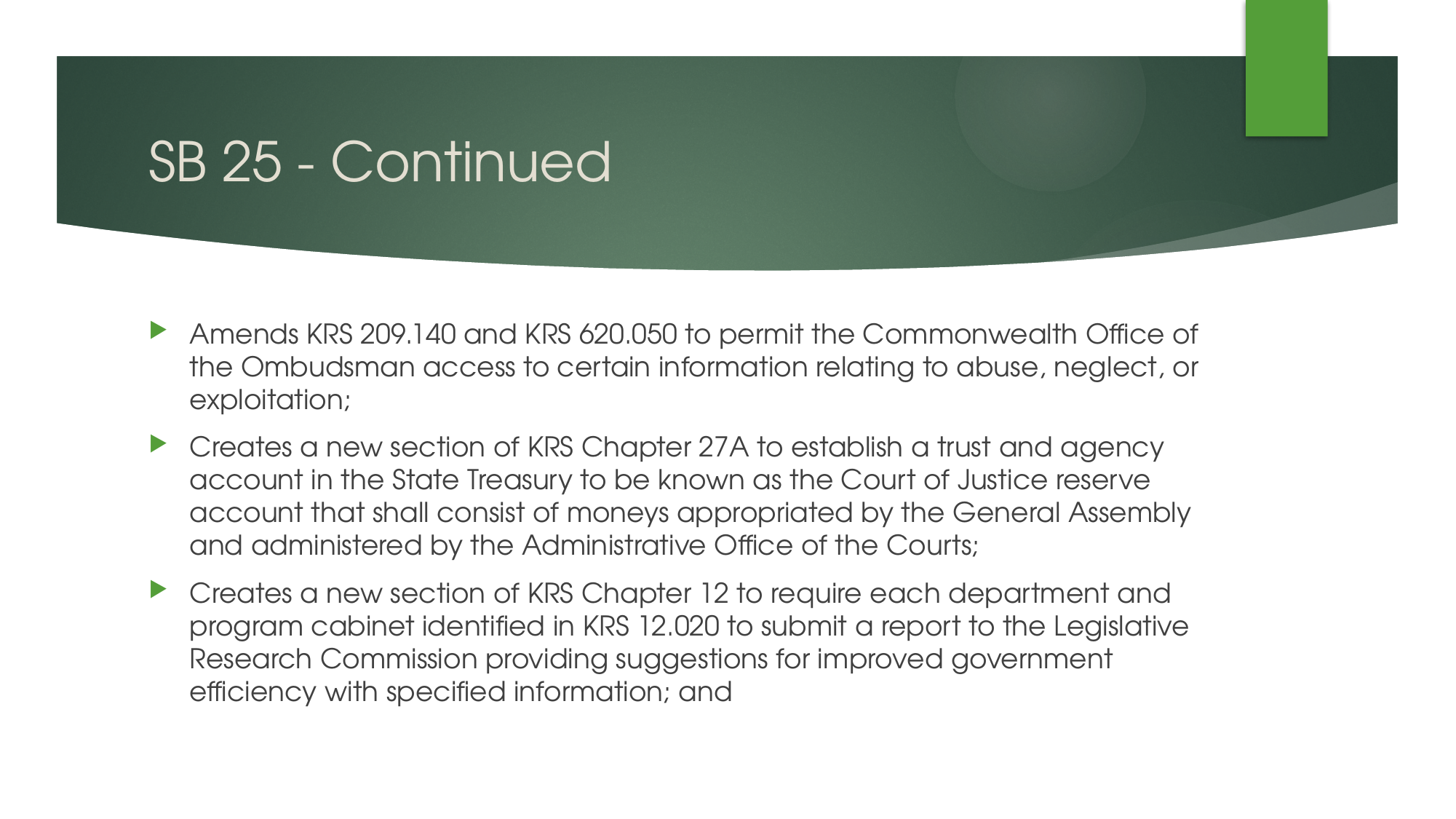

# SB 25 - Continued
Amends KRS 209.140 and KRS 620.050 to permit the Commonwealth Office of the Ombudsman access to certain information relating to abuse, neglect, or exploitation;
Creates a new section of KRS Chapter 27A to establish a trust and agency account in the State Treasury to be known as the Court of Justice reserve account that shall consist of moneys appropriated by the General Assembly and administered by the Administrative Office of the Courts;
Creates a new section of KRS Chapter 12 to require each department and program cabinet identified in KRS 12.020 to submit a report to the Legislative Research Commission providing suggestions for improved government efficiency with specified information; and